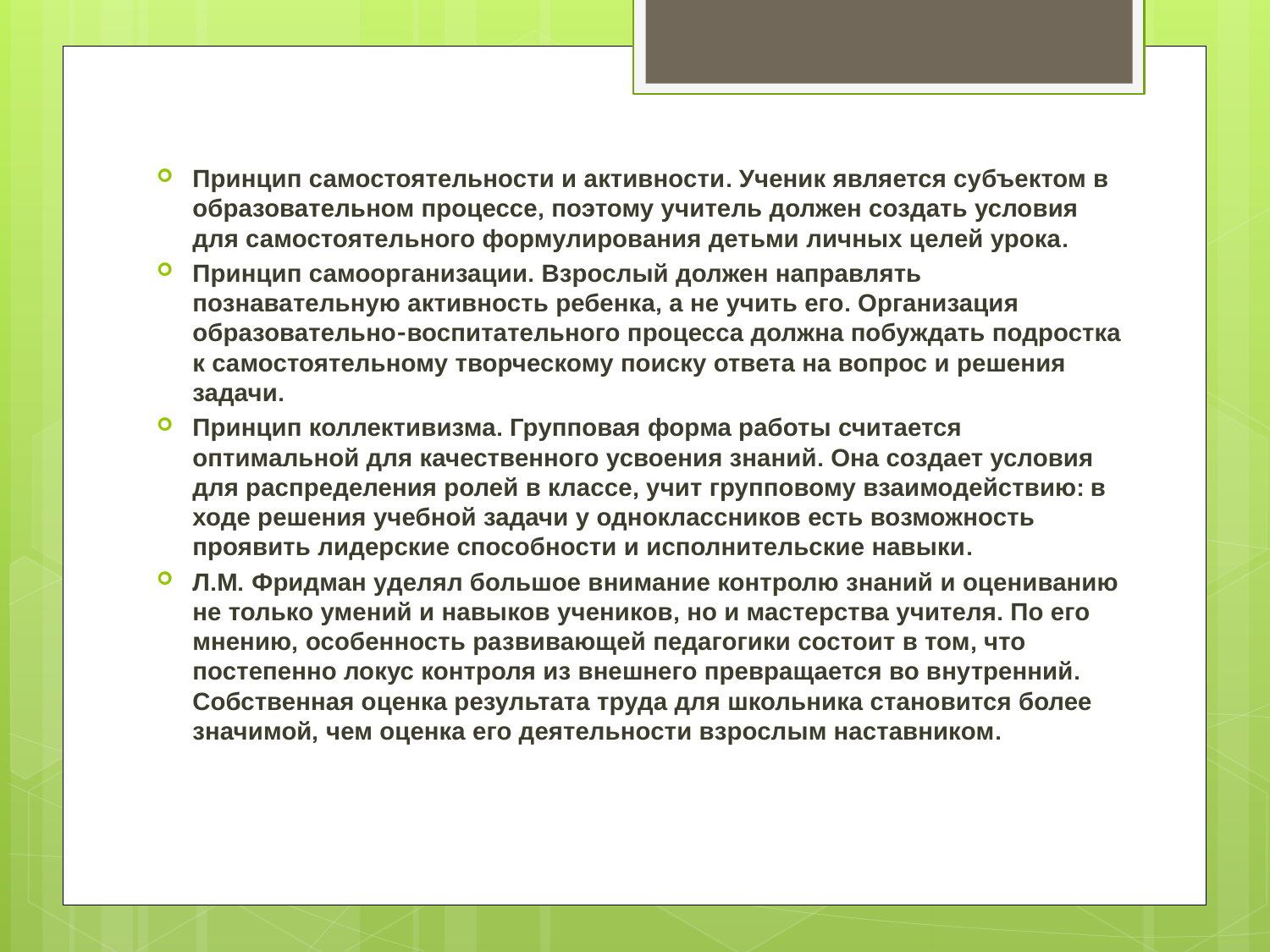

Принцип самостоятельности и активности. Ученик является субъектом в образовательном процессе, поэтому учитель должен создать условия для самостоятельного формулирования детьми личных целей урока.
Принцип самоорганизации. Взрослый должен направлять познавательную активность ребенка, а не учить его. Организация образовательно-воспитательного процесса должна побуждать подростка к самостоятельному творческому поиску ответа на вопрос и решения задачи.
Принцип коллективизма. Групповая форма работы считается оптимальной для качественного усвоения знаний. Она создает условия для распределения ролей в классе, учит групповому взаимодействию: в ходе решения учебной задачи у одноклассников есть возможность проявить лидерские способности и исполнительские навыки.
Л.М. Фридман уделял большое внимание контролю знаний и оцениванию не только умений и навыков учеников, но и мастерства учителя. По его мнению, особенность развивающей педагогики состоит в том, что постепенно локус контроля из внешнего превращается во внутренний. Собственная оценка результата труда для школьника становится более значимой, чем оценка его деятельности взрослым наставником.